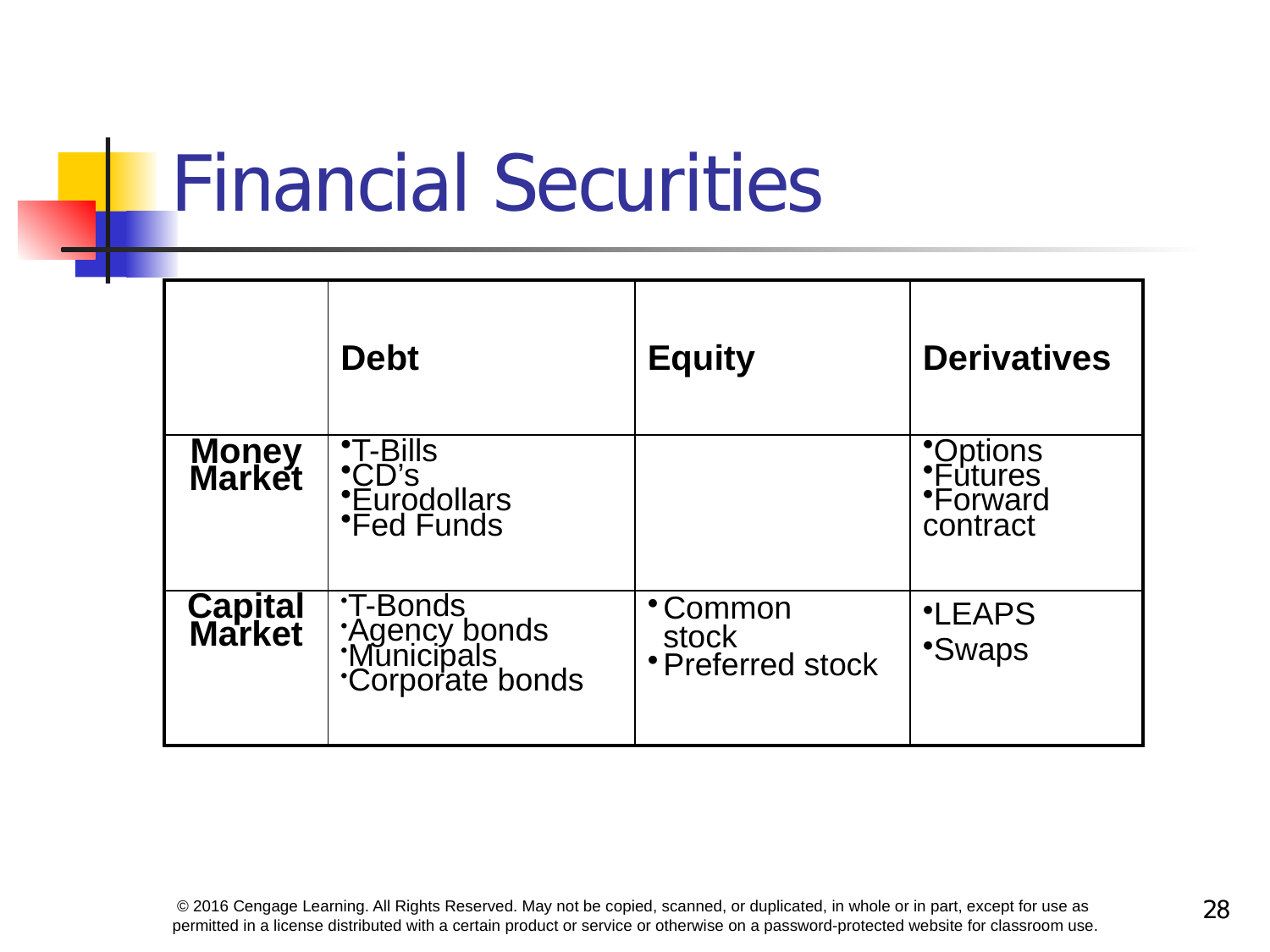

# Financial Securities
|  | Debt | Equity | Derivatives |
| --- | --- | --- | --- |
| Money Market | T-Bills CD’s Eurodollars Fed Funds |  | Options Futures Forward contract |
| Capital Market | T-Bonds Agency bonds Municipals Corporate bonds | Common stock Preferred stock | LEAPS Swaps |
28